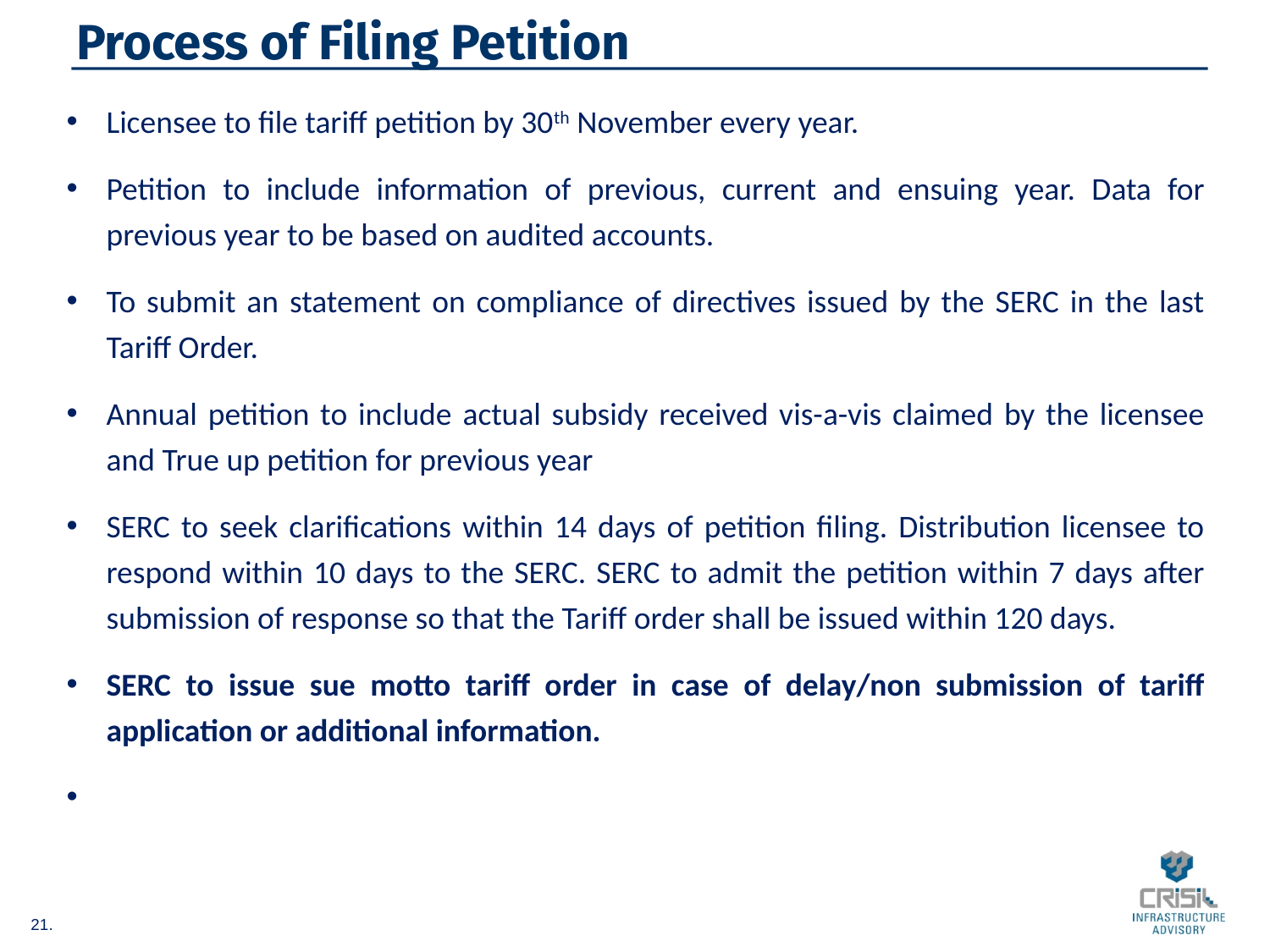

# Process of Filing Petition
Licensee to file tariff petition by 30th November every year.
Petition to include information of previous, current and ensuing year. Data for previous year to be based on audited accounts.
To submit an statement on compliance of directives issued by the SERC in the last Tariff Order.
Annual petition to include actual subsidy received vis-a-vis claimed by the licensee and True up petition for previous year
SERC to seek clarifications within 14 days of petition filing. Distribution licensee to respond within 10 days to the SERC. SERC to admit the petition within 7 days after submission of response so that the Tariff order shall be issued within 120 days.
SERC to issue sue motto tariff order in case of delay/non submission of tariff application or additional information.